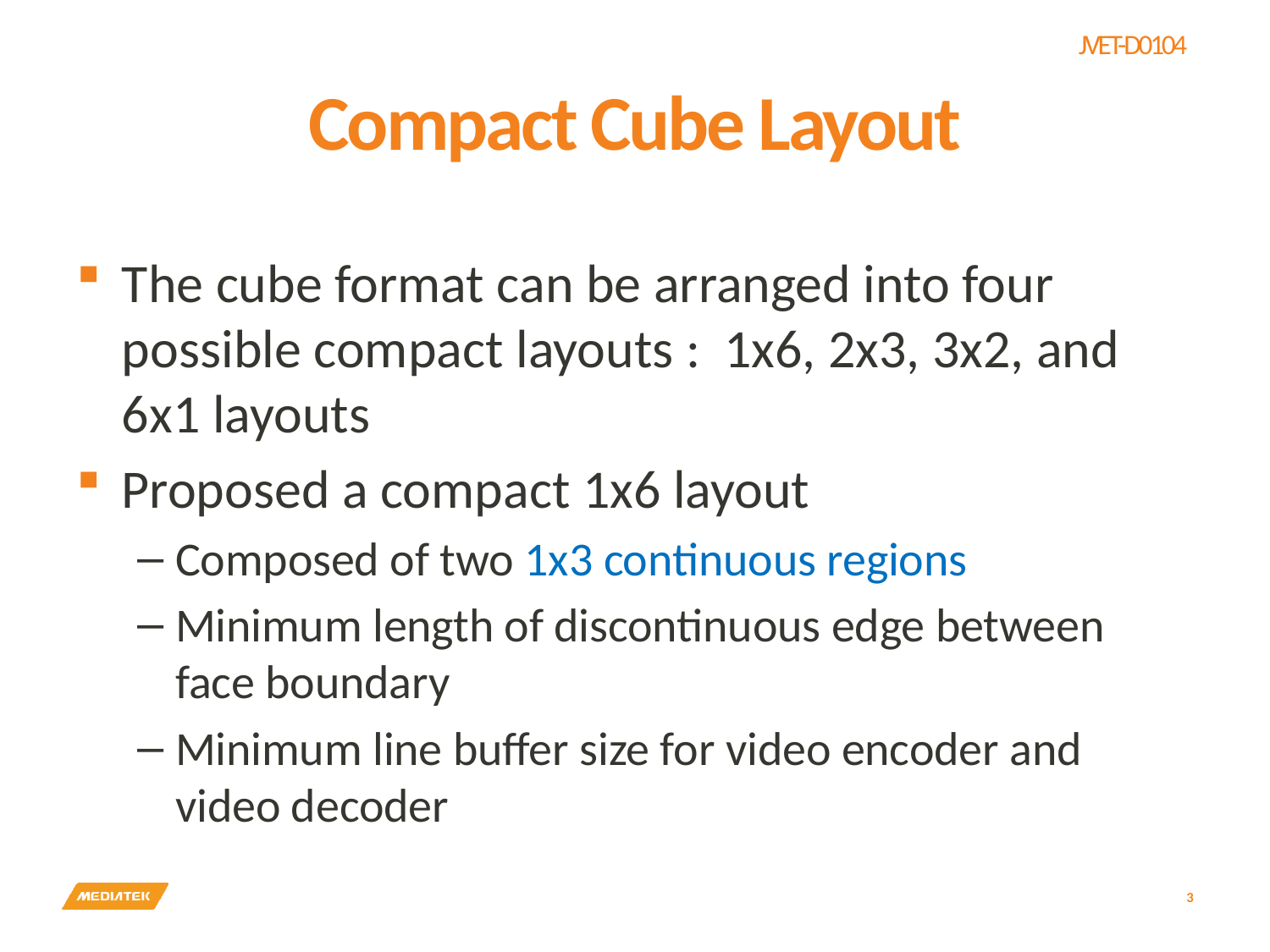

# Compact Cube Layout
The cube format can be arranged into four possible compact layouts :  1x6, 2x3, 3x2, and 6x1 layouts
Proposed a compact 1x6 layout
Composed of two 1x3 continuous regions
Minimum length of discontinuous edge between face boundary
Minimum line buffer size for video encoder and video decoder

3